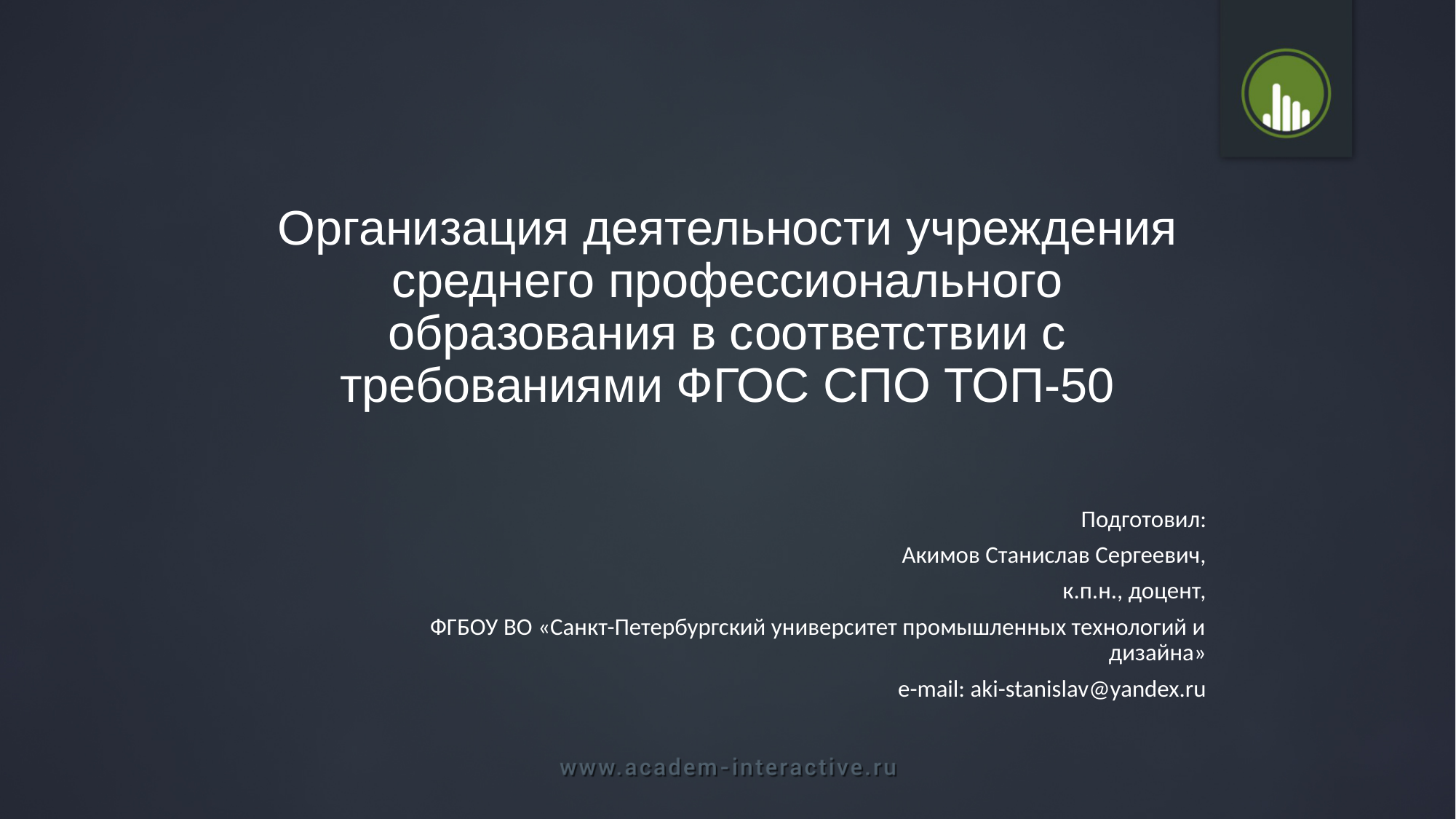

# Организация деятельности учреждения среднего профессионального образования в соответствии с требованиями ФГОС СПО ТОП-50
Подготовил:
Акимов Станислав Сергеевич,
к.п.н., доцент,
ФГБОУ ВО «Санкт-Петербургский университет промышленных технологий и дизайна»
e-mail: aki-stanislav@yandex.ru